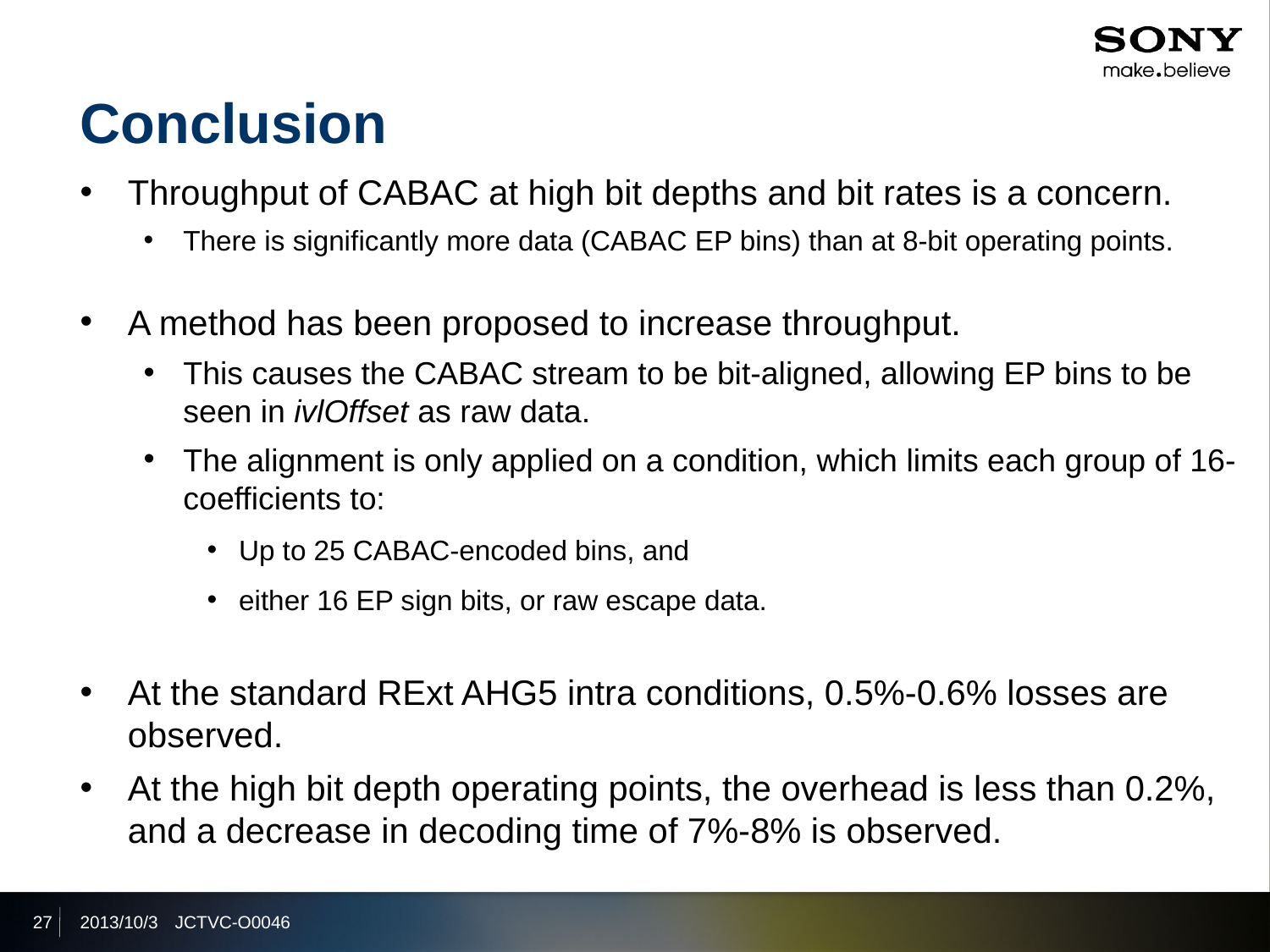

# Conclusion
Throughput of CABAC at high bit depths and bit rates is a concern.
There is significantly more data (CABAC EP bins) than at 8-bit operating points.

A method has been proposed to increase throughput.
This causes the CABAC stream to be bit-aligned, allowing EP bins to be seen in ivlOffset as raw data.
The alignment is only applied on a condition, which limits each group of 16-coefficients to:
Up to 25 CABAC-encoded bins, and
either 16 EP sign bits, or raw escape data.

At the standard RExt AHG5 intra conditions, 0.5%-0.6% losses are observed.
At the high bit depth operating points, the overhead is less than 0.2%, and a decrease in decoding time of 7%-8% is observed.
27
2013/10/3
JCTVC-O0046